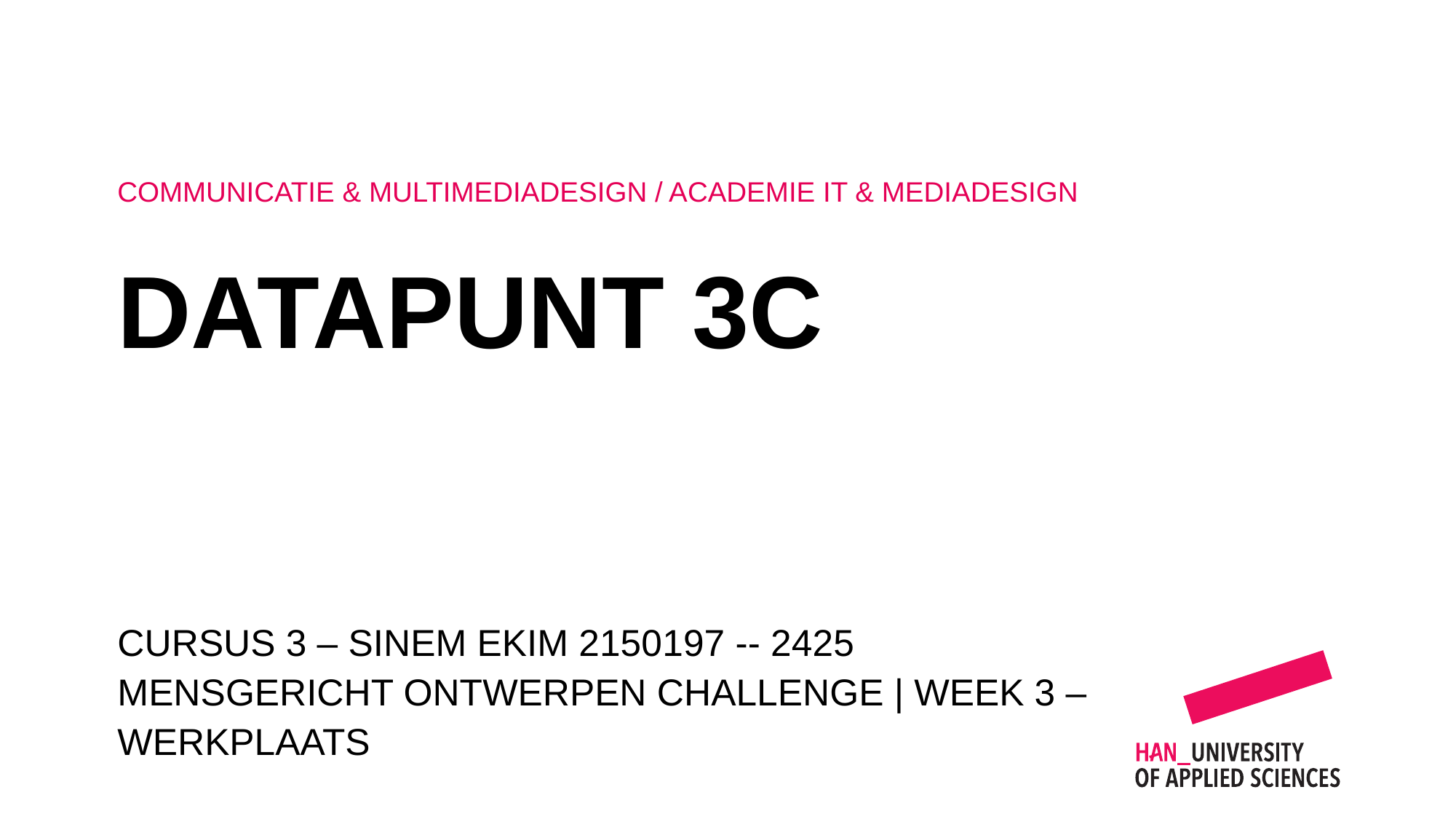

Communicatie & multimediadesign / Academie IT & Mediadesign
Datapunt 3C
Cursus 3 – SINEM EKIM 2150197 -- 2425
MENSGERICHT ONTWERPEN CHALLENGE | week 3 – werkplaats